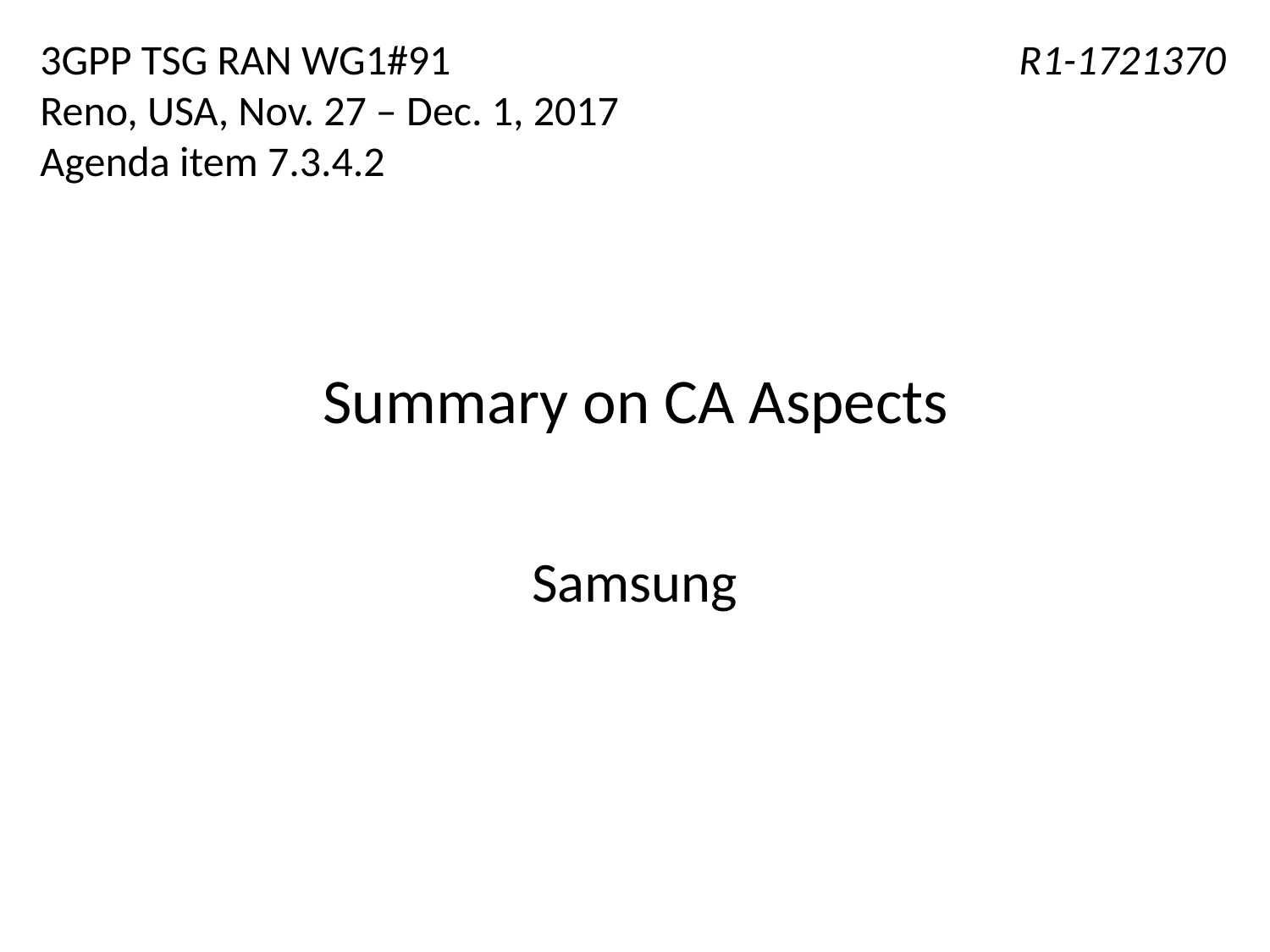

3GPP TSG RAN WG1#91
Reno, USA, Nov. 27 – Dec. 1, 2017
Agenda item 7.3.4.2
R1-1721370
# Summary on CA Aspects
Samsung